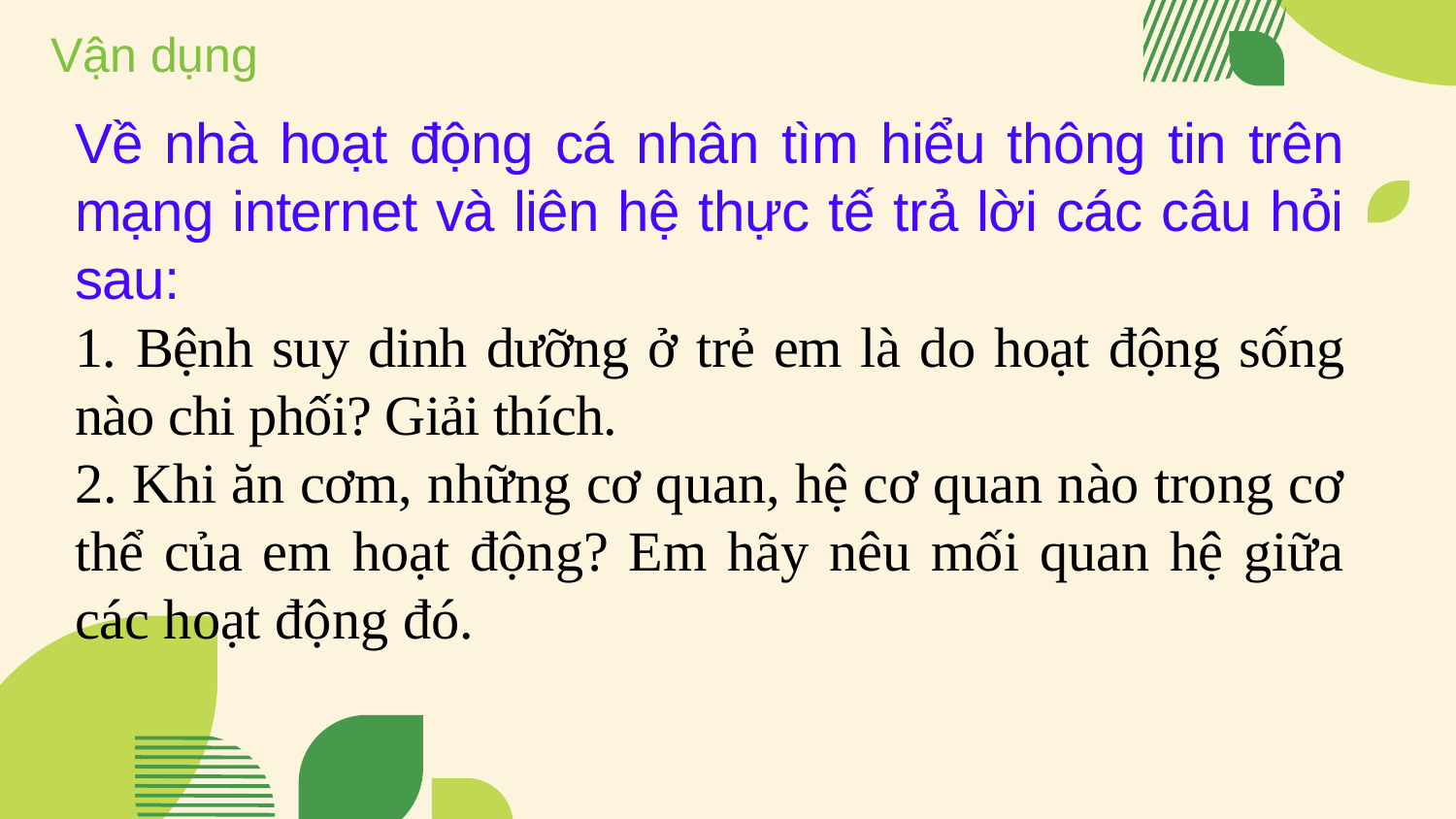

Vận dụng
Về nhà hoạt động cá nhân tìm hiểu thông tin trên mạng internet và liên hệ thực tế trả lời các câu hỏi sau:
1. Bệnh suy dinh dưỡng ở trẻ em là do hoạt động sống nào chi phối? Giải thích.
2. Khi ăn cơm, những cơ quan, hệ cơ quan nào trong cơ thể của em hoạt động? Em hãy nêu mối quan hệ giữa các hoạt động đó.